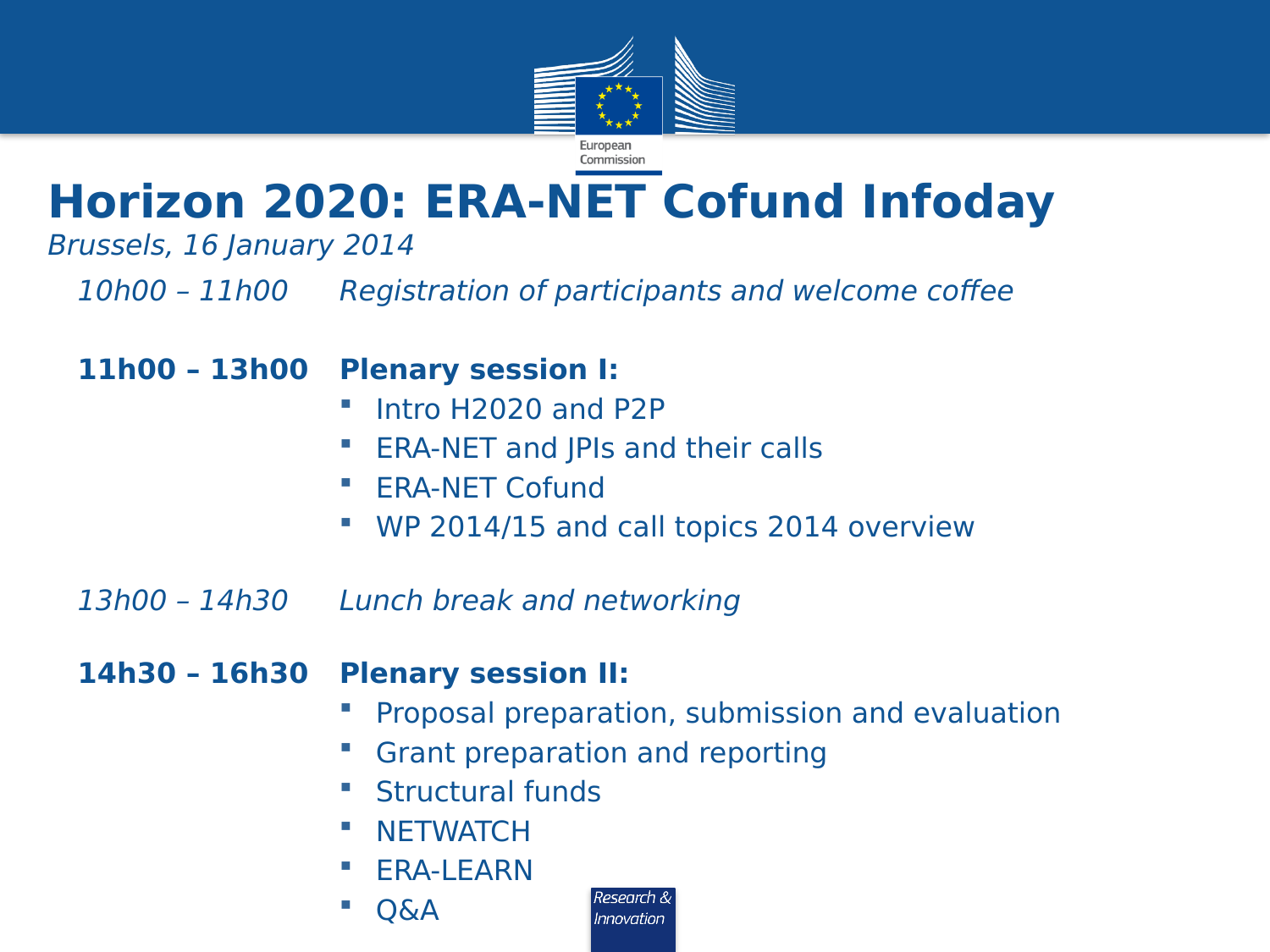

# Horizon 2020: ERA-NET Cofund Infoday Brussels, 16 January 2014
10h00 – 11h00	Registration of participants and welcome coffee

11h00 – 13h00	Plenary session I:
Intro H2020 and P2P
ERA-NET and JPIs and their calls
ERA-NET Cofund
WP 2014/15 and call topics 2014 overview
13h00 – 14h30	Lunch break and networking
14h30 – 16h30	Plenary session II:
Proposal preparation, submission and evaluation
Grant preparation and reporting
Structural funds
NETWATCH
ERA-LEARN
Q&A